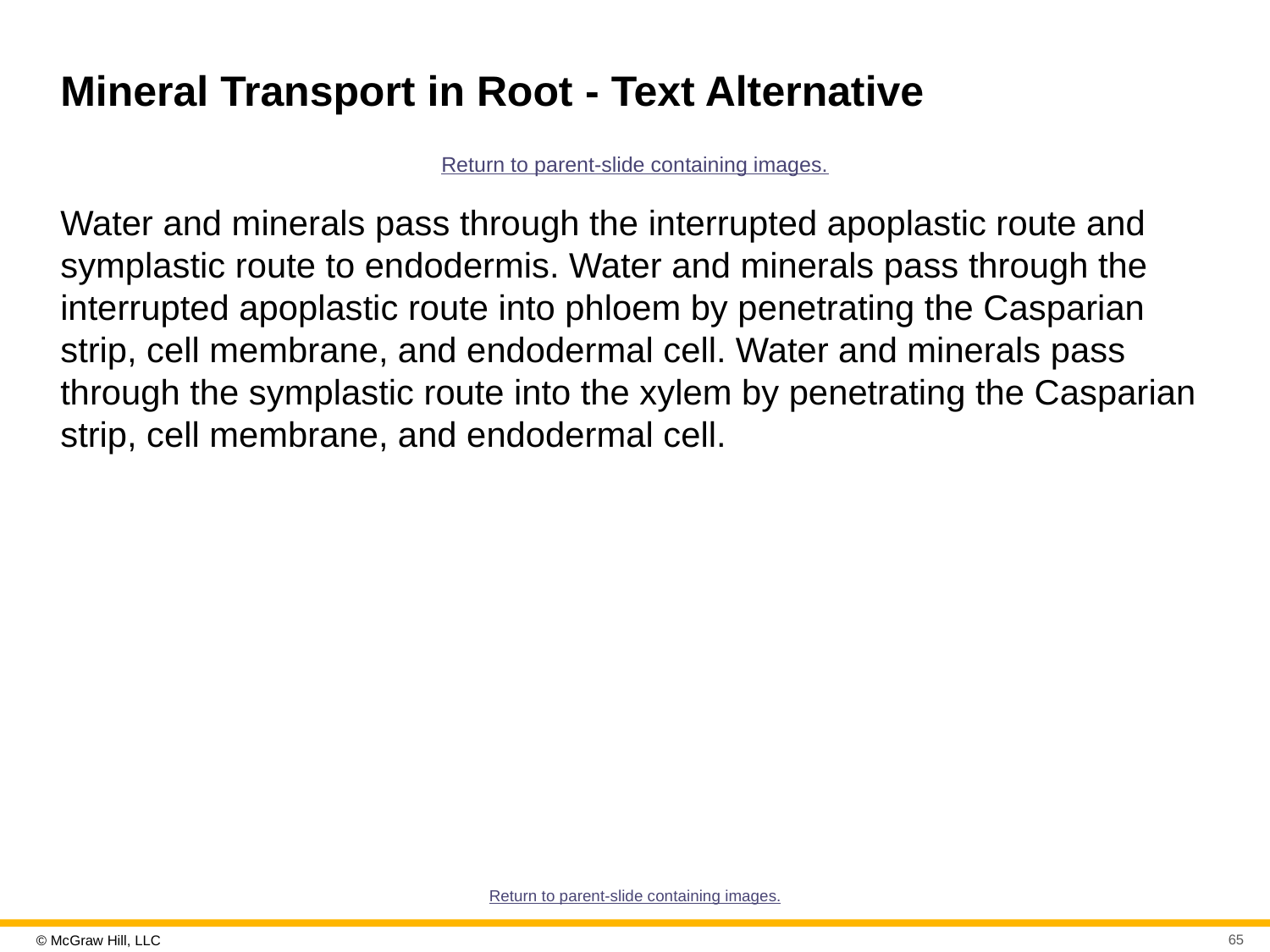

# Mineral Transport in Root - Text Alternative
Return to parent-slide containing images.
Water and minerals pass through the interrupted apoplastic route and symplastic route to endodermis. Water and minerals pass through the interrupted apoplastic route into phloem by penetrating the Casparian strip, cell membrane, and endodermal cell. Water and minerals pass through the symplastic route into the xylem by penetrating the Casparian strip, cell membrane, and endodermal cell.
Return to parent-slide containing images.
65